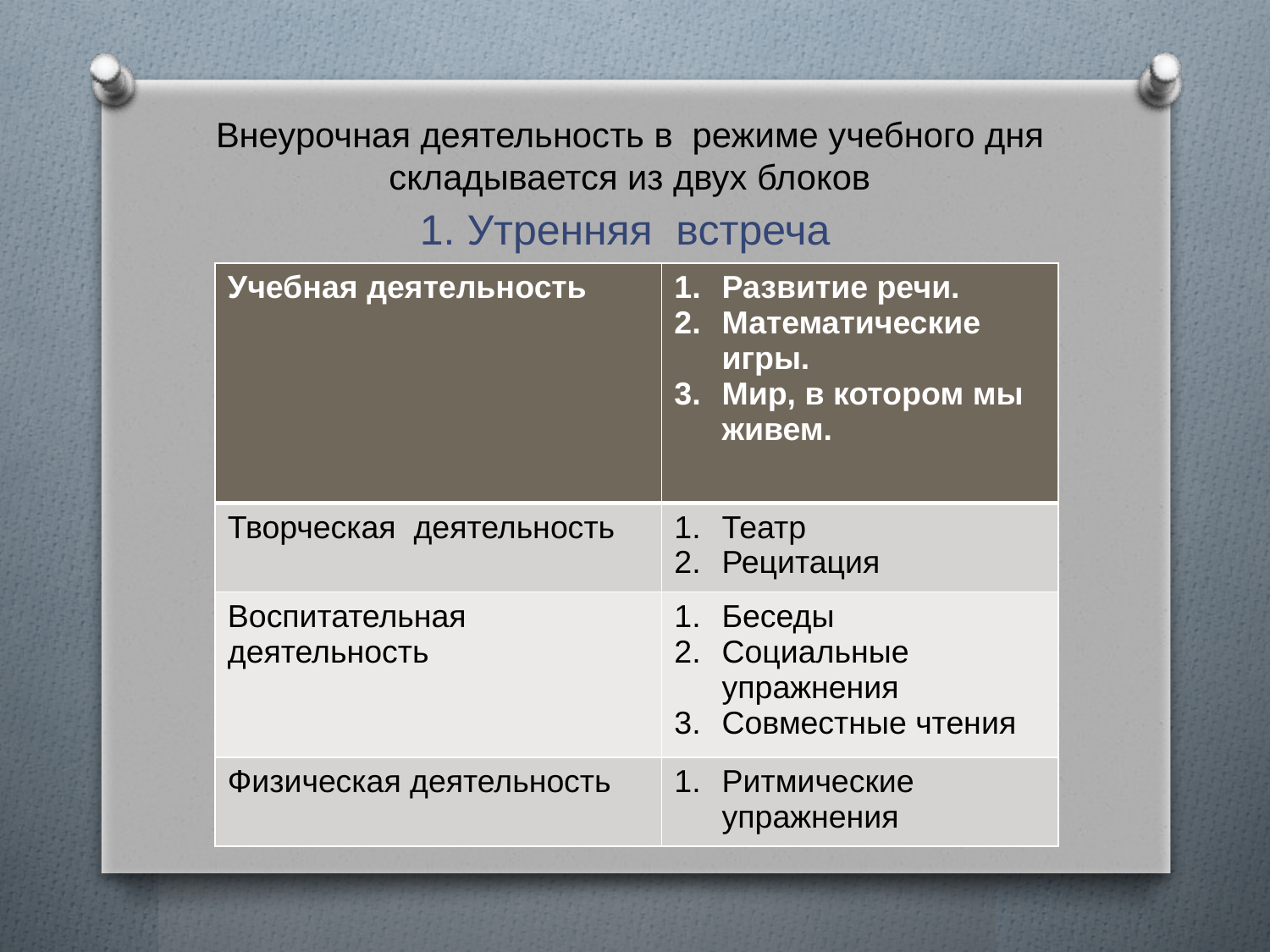

Внеурочная деятельность в  режиме учебного дня складывается из двух блоков
1. Утренняя  встреча
| Учебная деятельность | Развитие речи. Математические игры. Мир, в котором мы живем. |
| --- | --- |
| Творческая деятельность | Театр Рецитация |
| Воспитательная деятельность | Беседы Социальные упражнения Совместные чтения |
| Физическая деятельность | Ритмические упражнения |